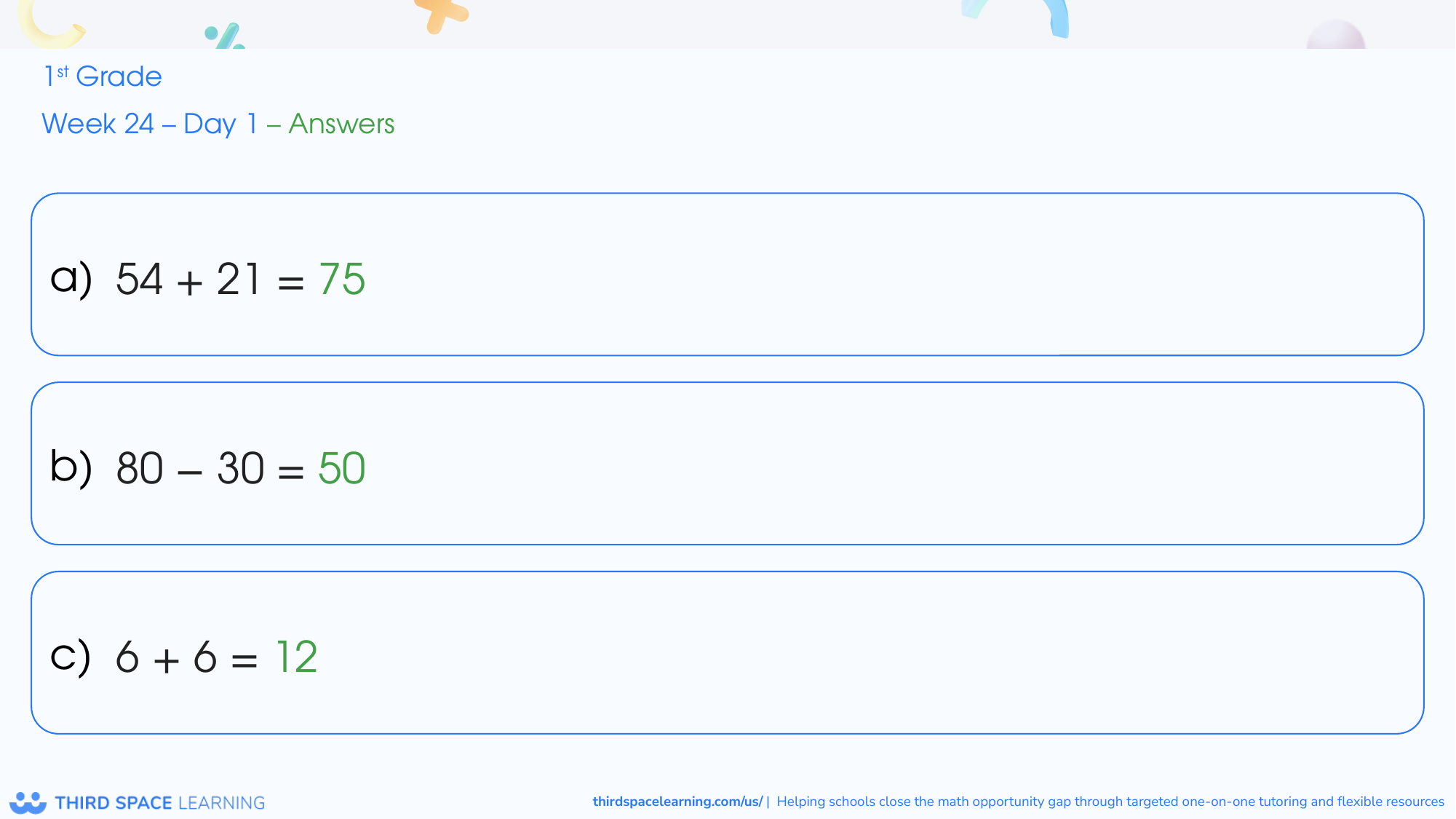

1st Grade
Week 24 – Day 1 – Answers
54 + 21 = 75
80 − 30 = 50
6 + 6 = 12